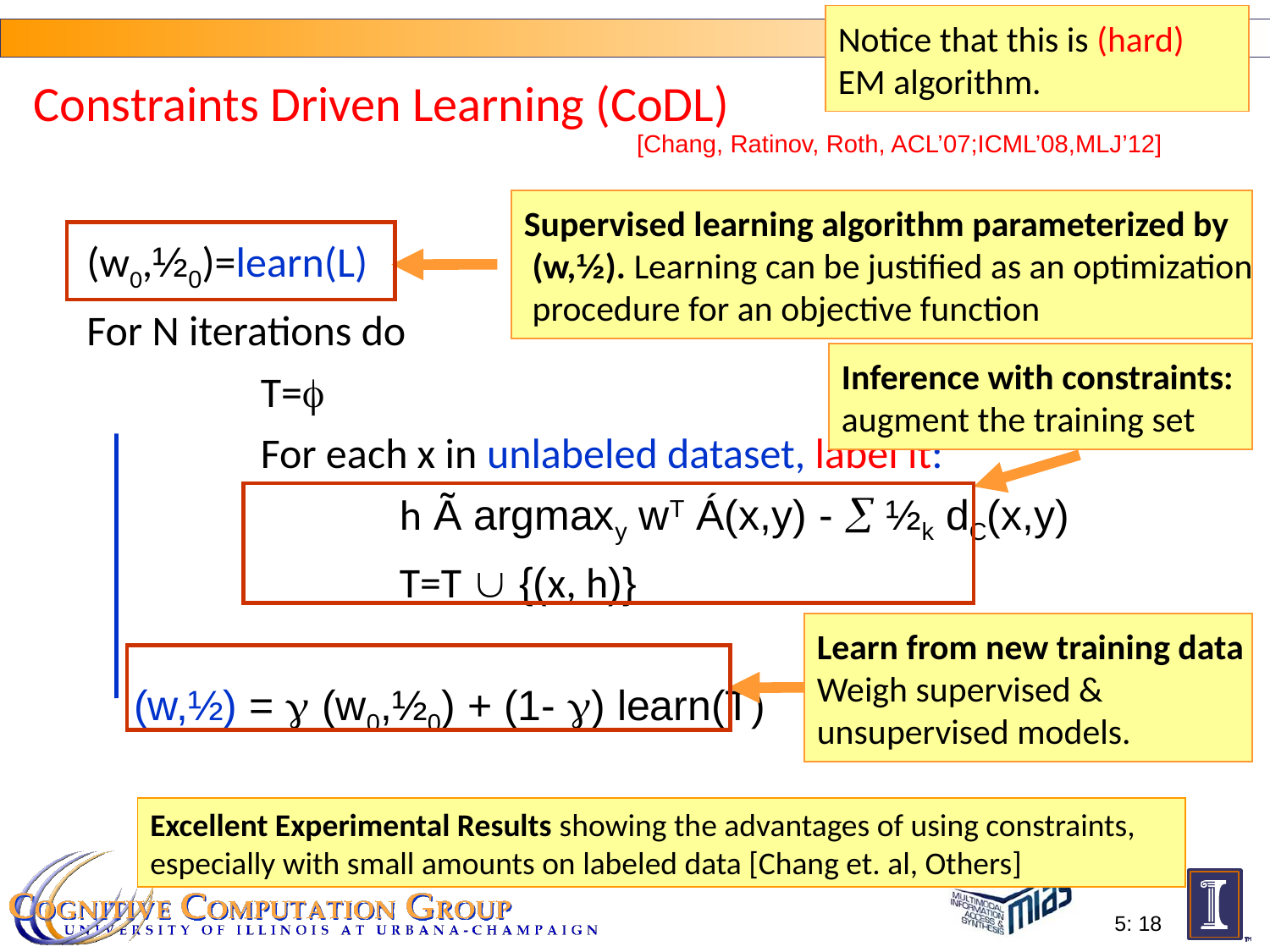

Notice that this is (hard)
EM algorithm.
Constraints Driven Learning (CoDL)
[Chang, Ratinov, Roth, ACL’07;ICML’08,MLJ’12]

(w0,½0)=learn(L)‏
For N iterations do
		T=φ
    	For each x in unlabeled dataset, label it:
			 h Ã argmaxy wT Á(x,y) - ∑ ½k dC(x,y)
			 T=T ∪ {(x, h)}

    (w,½) = γ (w0,½0) + (1- γ) learn(T)
Supervised learning algorithm parameterized by
 (w,½). Learning can be justified as an optimization
 procedure for an objective function

Inference with constraints:
augment the training set

Learn from new training data
Weigh supervised &
unsupervised models.

Excellent Experimental Results showing the advantages of using constraints, especially with small amounts on labeled data [Chang et. al, Others]
5: 18